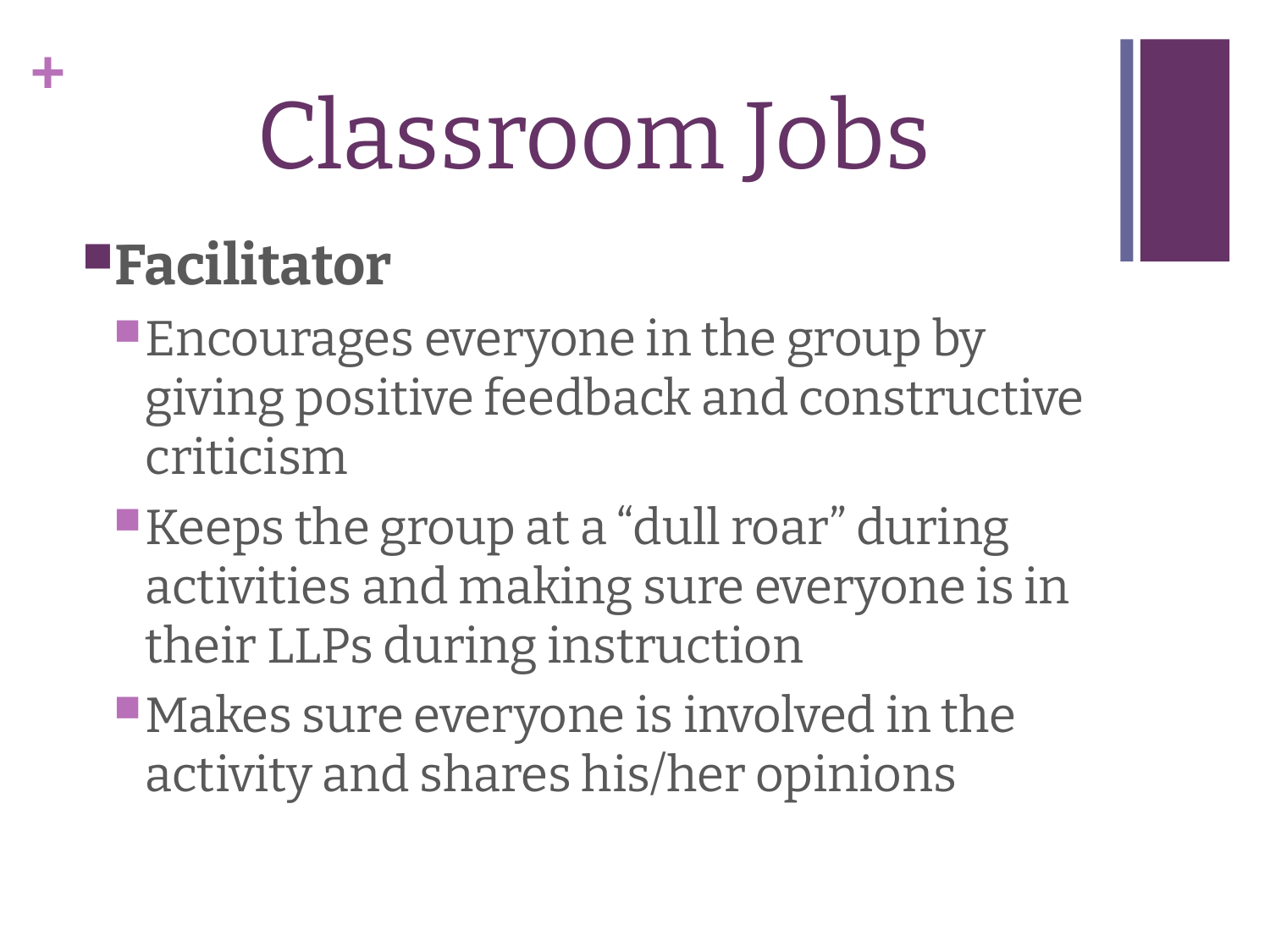

# Classroom Jobs
Facilitator
Encourages everyone in the group by giving positive feedback and constructive criticism
Keeps the group at a “dull roar” during activities and making sure everyone is in their LLPs during instruction
Makes sure everyone is involved in the activity and shares his/her opinions